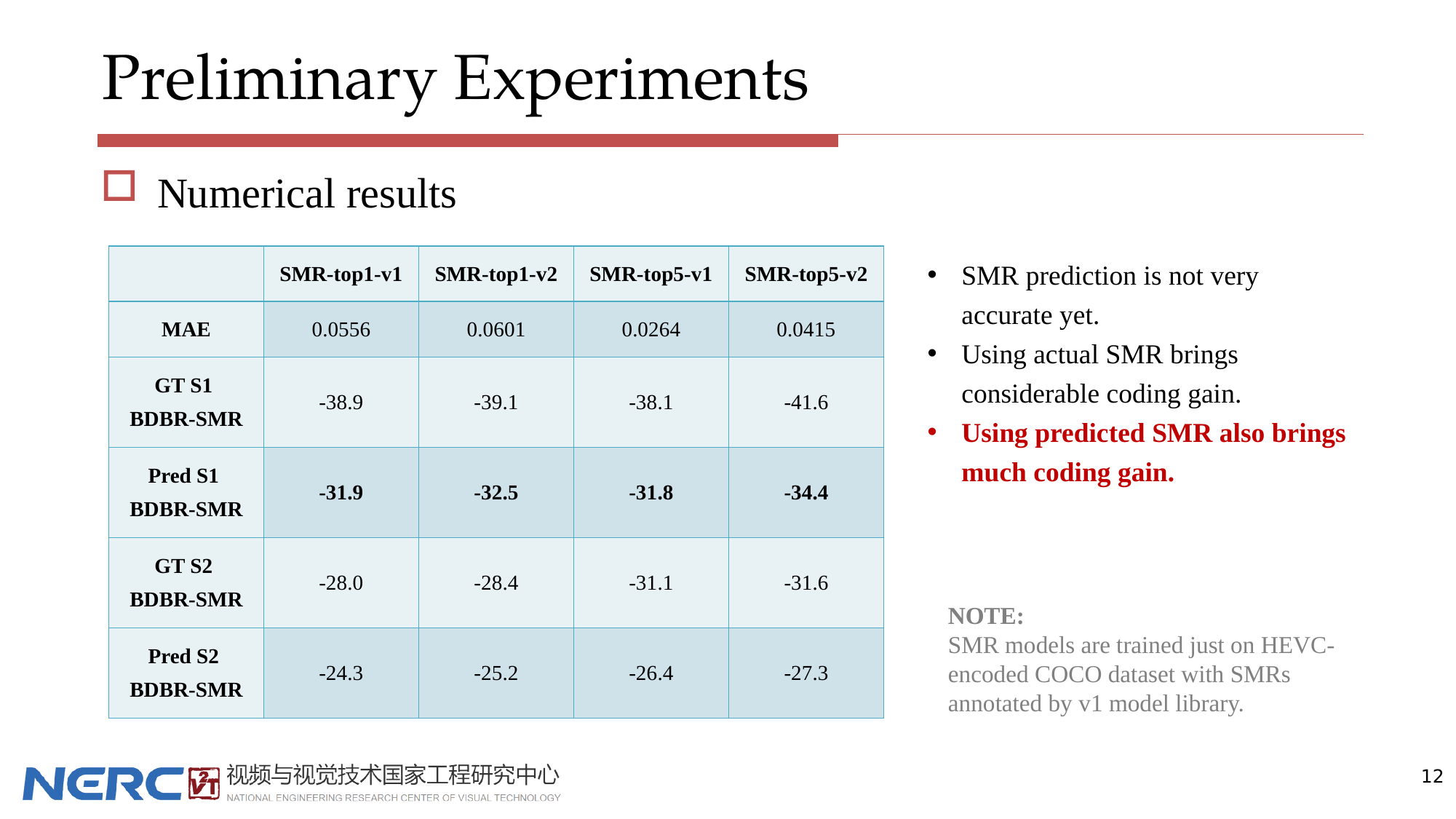

# Preliminary Experiments
Numerical results
|  | SMR-top1-v1 | SMR-top1-v2 | SMR-top5-v1 | SMR-top5-v2 |
| --- | --- | --- | --- | --- |
| MAE | 0.0556 | 0.0601 | 0.0264 | 0.0415 |
| GT S1 BDBR-SMR | -38.9 | -39.1 | -38.1 | -41.6 |
| Pred S1 BDBR-SMR | -31.9 | -32.5 | -31.8 | -34.4 |
| GT S2 BDBR-SMR | -28.0 | -28.4 | -31.1 | -31.6 |
| Pred S2 BDBR-SMR | -24.3 | -25.2 | -26.4 | -27.3 |
SMR prediction is not very accurate yet.
Using actual SMR brings considerable coding gain.
Using predicted SMR also brings much coding gain.
NOTE:
SMR models are trained just on HEVC-encoded COCO dataset with SMRs annotated by v1 model library.
12